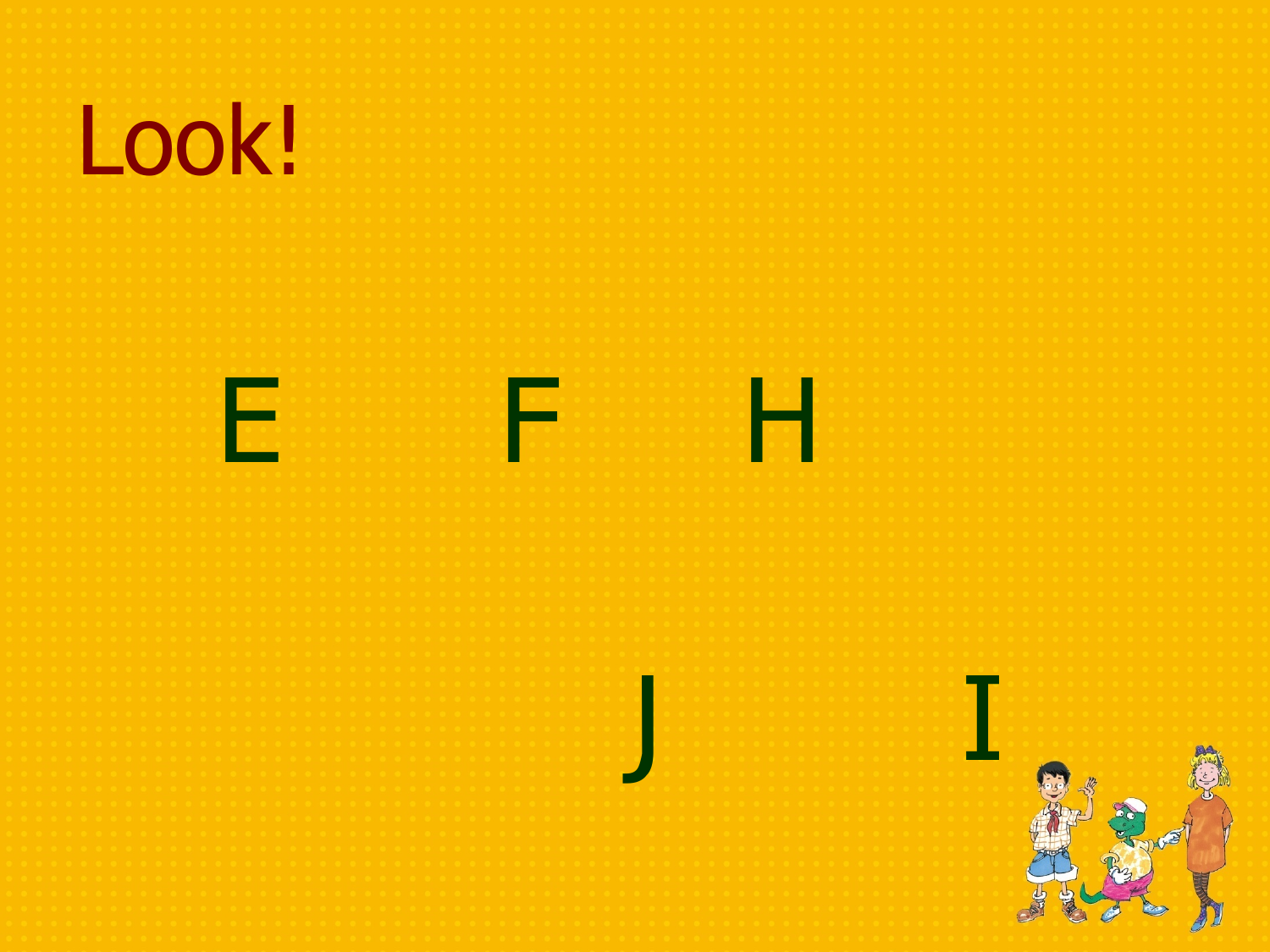

# Look!

        E      F     H

               J        I